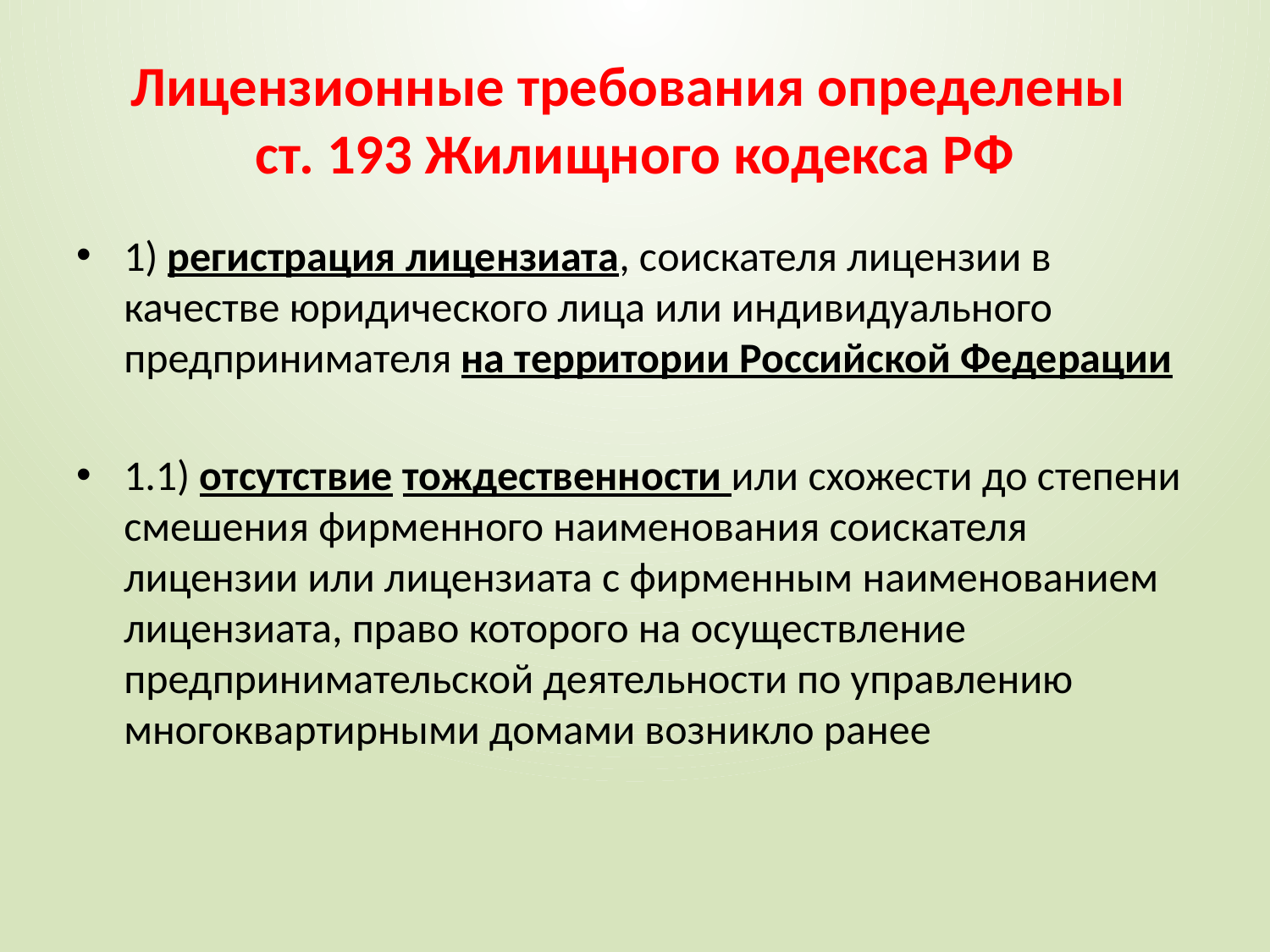

# Лицензионные требования определены ст. 193 Жилищного кодекса РФ
1) регистрация лицензиата, соискателя лицензии в качестве юридического лица или индивидуального предпринимателя на территории Российской Федерации

1.1) отсутствие тождественности или схожести до степени смешения фирменного наименования соискателя лицензии или лицензиата с фирменным наименованием лицензиата, право которого на осуществление предпринимательской деятельности по управлению многоквартирными домами возникло ранее